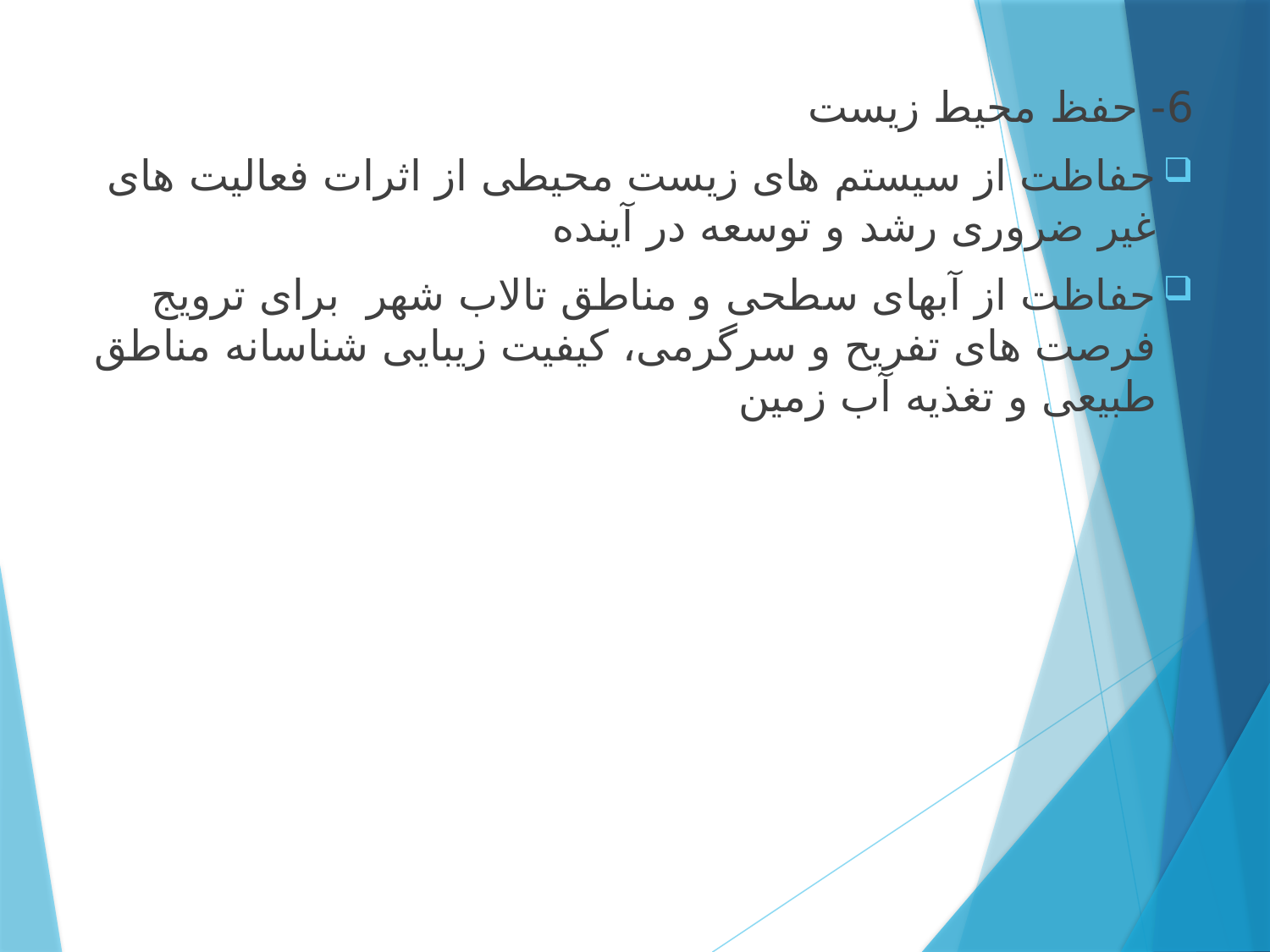

6- حفظ محیط زیست
حفاظت از سیستم های زیست محیطی از اثرات فعالیت های غیر ضروری رشد و توسعه در آینده
حفاظت از آبهای سطحی و مناطق تالاب شهر  برای ترویج فرصت های تفریح و سرگرمی، کیفیت زیبایی شناسانه مناطق طبیعی و تغذیه آب زمین